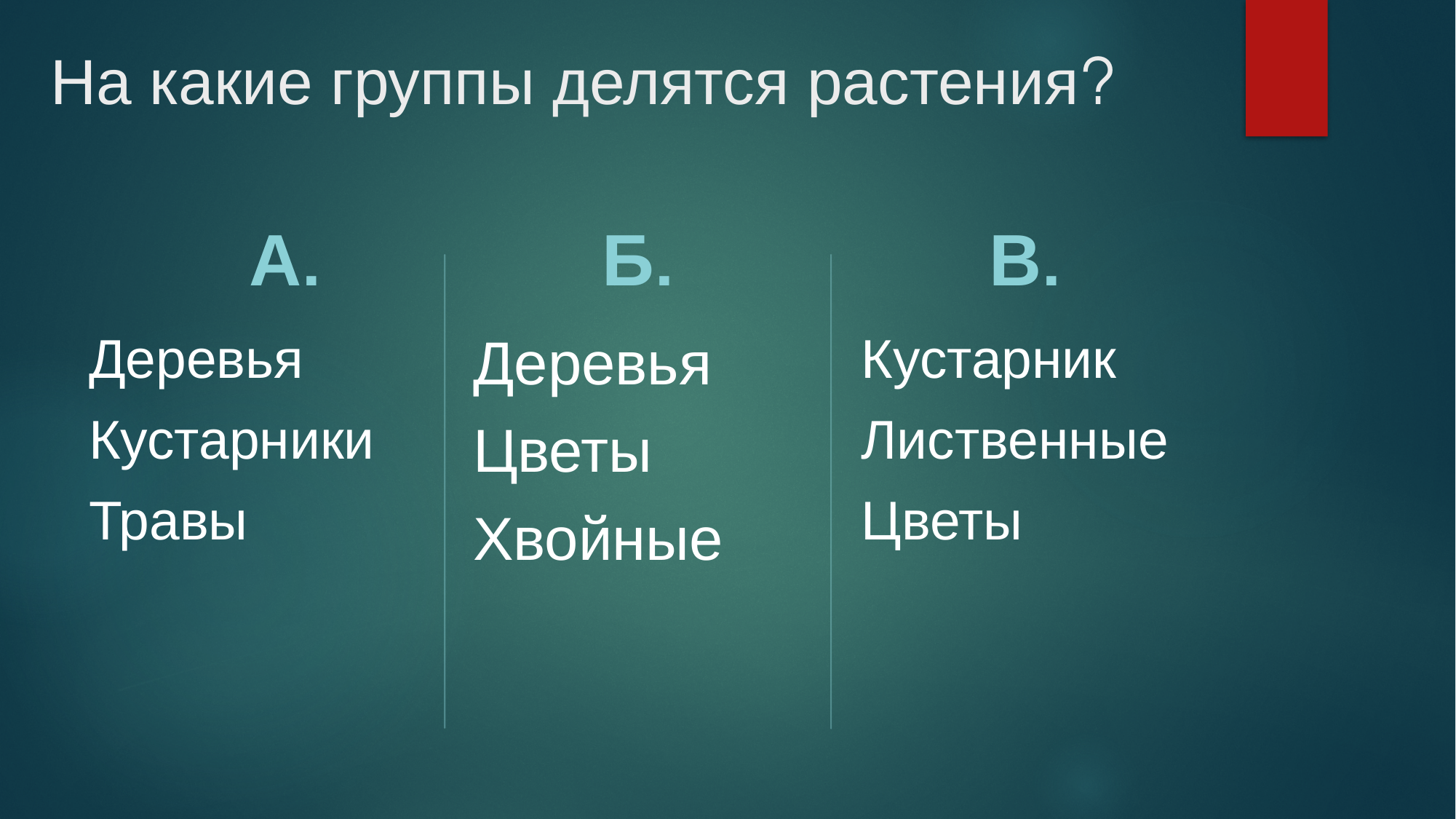

# На какие группы делятся растения?
                А.
Б.
В.
Деревья
Кустарники
Травы

Деревья
Цветы
Хвойные
Кустарник
Лиственные
Цветы